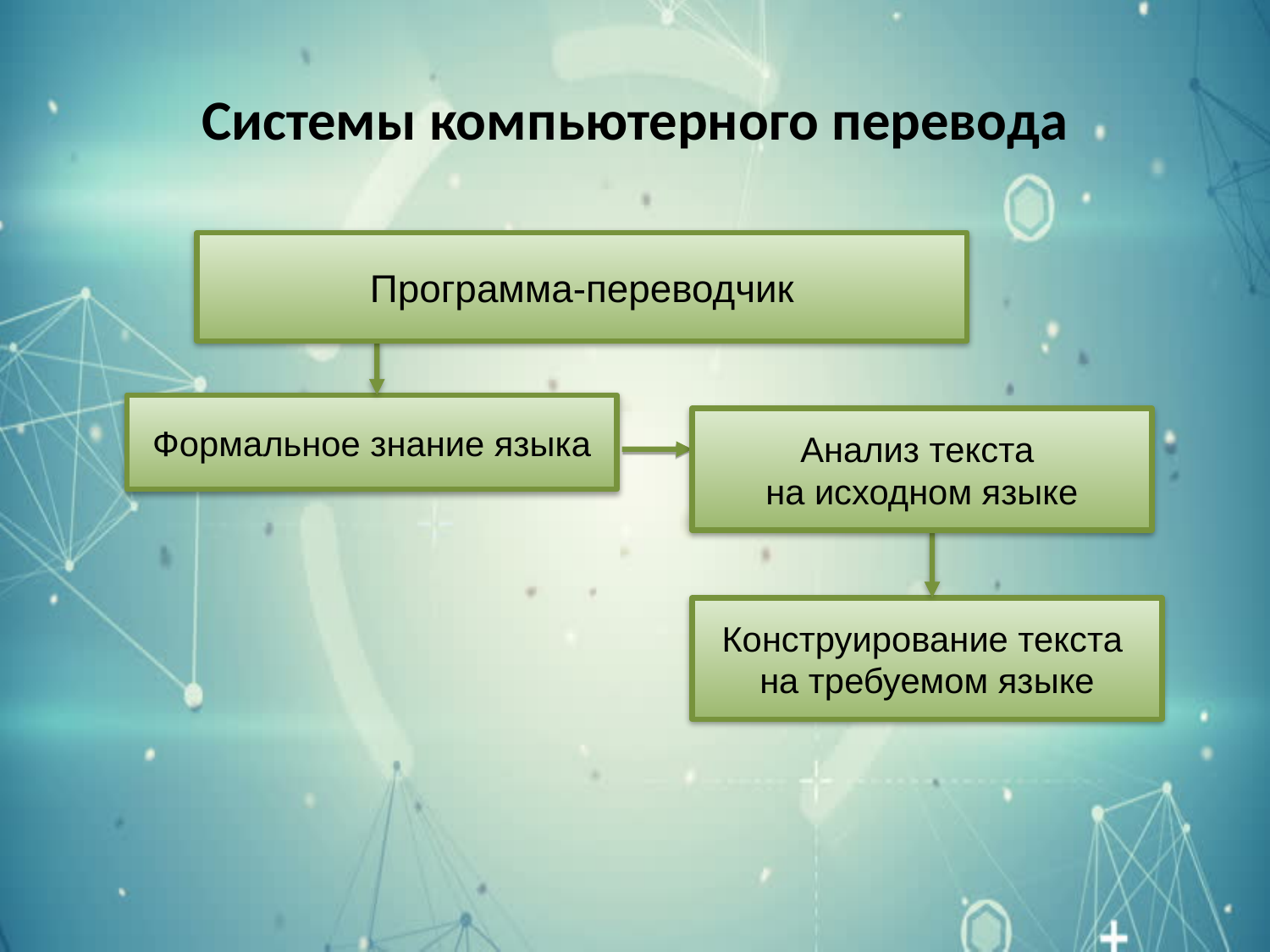

# Системы компьютерного перевода
Программа-переводчик

Формальное знание языка
Анализ текста
на исходном языке

Конструирование текста
на требуемом языке